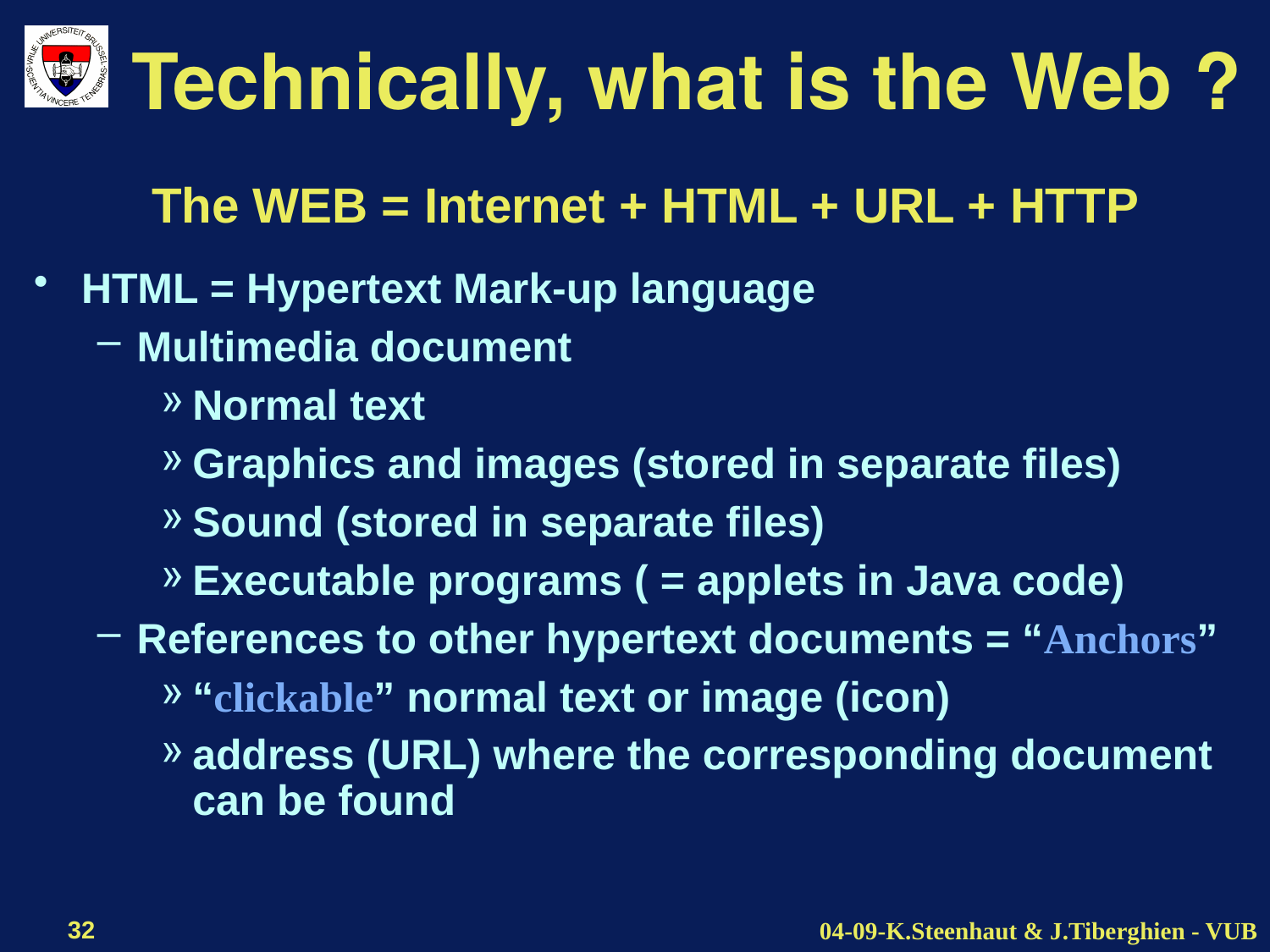

# Technically, what is the Web ?
The WEB = Internet + HTML + URL + HTTP
HTML = Hypertext Mark-up language
Multimedia document
Normal text
Graphics and images (stored in separate files)
Sound (stored in separate files)
Executable programs ( = applets in Java code)
References to other hypertext documents = “Anchors”
“clickable” normal text or image (icon)
address (URL) where the corresponding document can be found
32